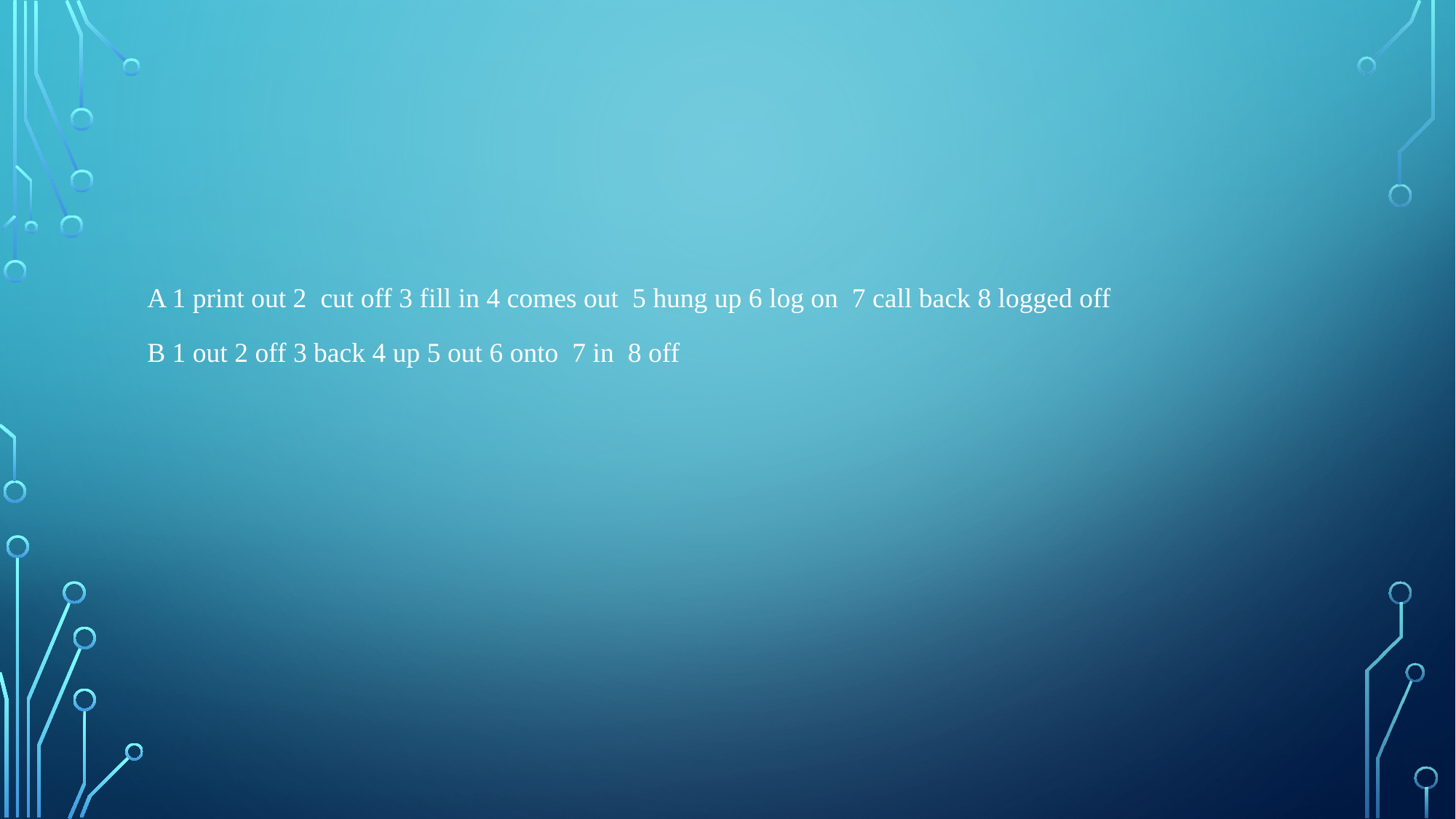

#
A 1 print out 2  cut off 3 fill in 4 comes out  5 hung up 6 log on  7 call back 8 logged off
B 1 out 2 off 3 back 4 up 5 out 6 onto  7 in  8 off